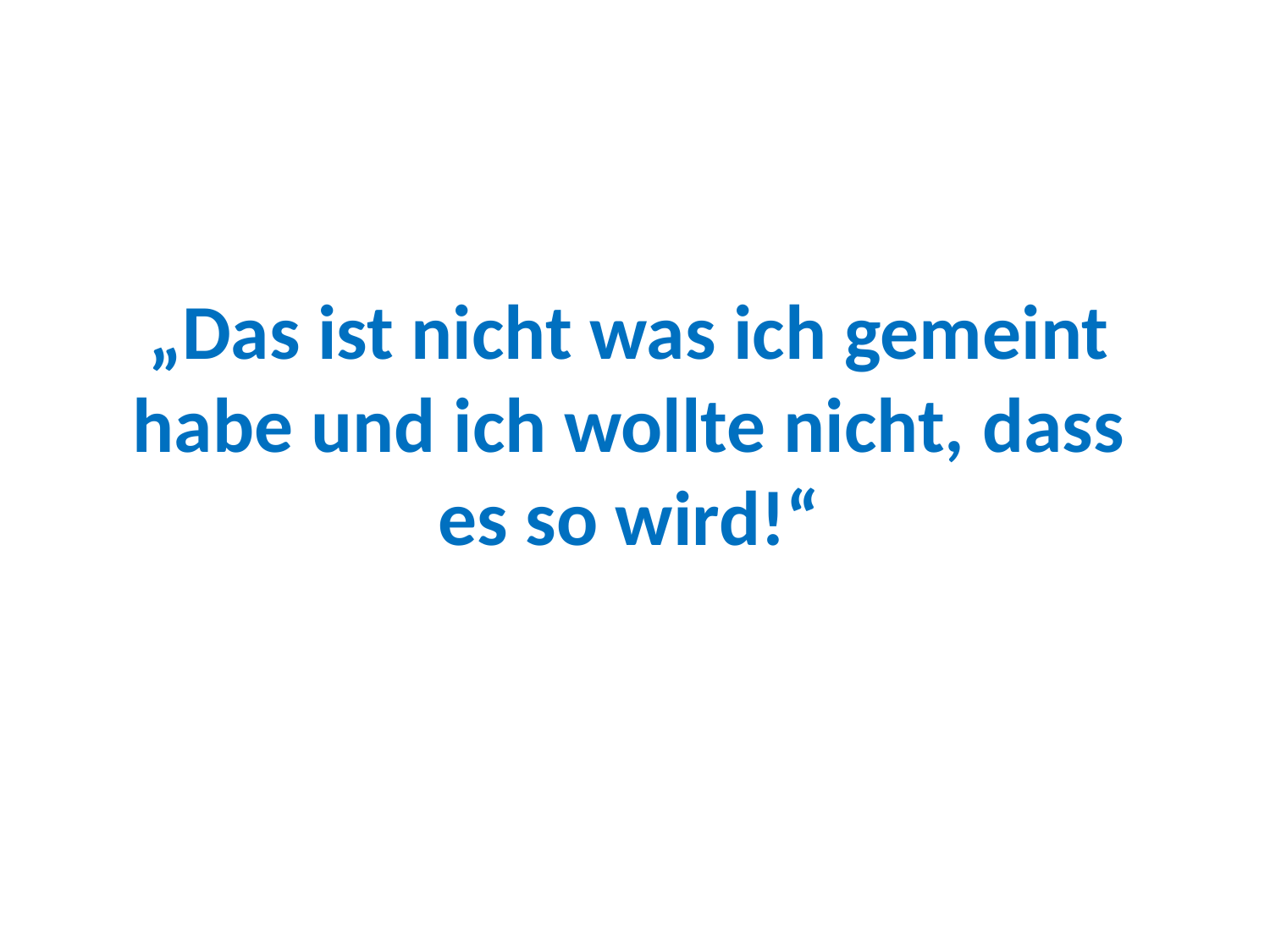

# „Das ist nicht was ich gemeint habe und ich wollte nicht, dass es so wird!“